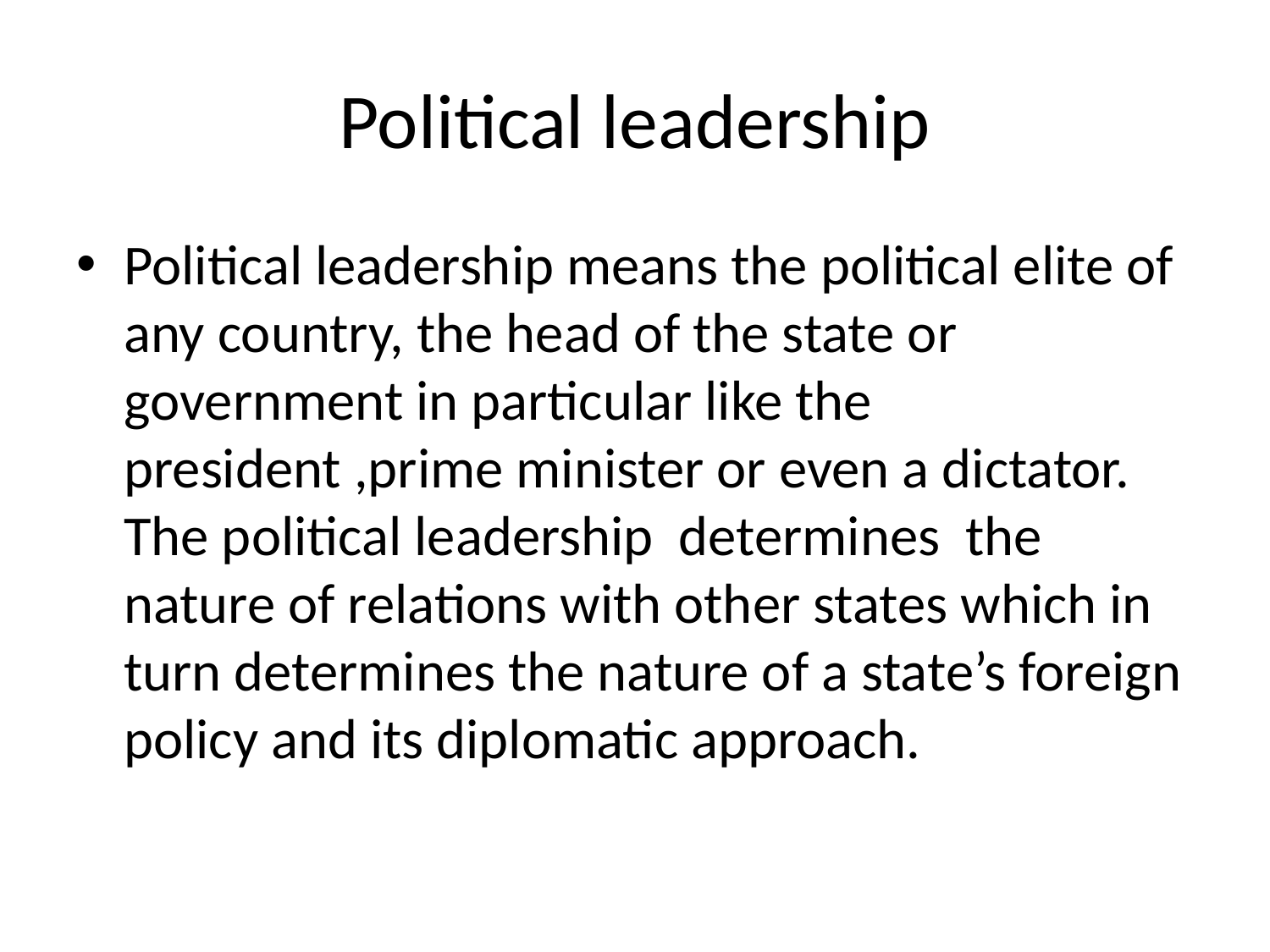

# Political leadership
Political leadership means the political elite of any country, the head of the state or government in particular like the president ,prime minister or even a dictator.  The political leadership  determines  the nature of relations with other states which in turn determines the nature of a state’s foreign policy and its diplomatic approach.